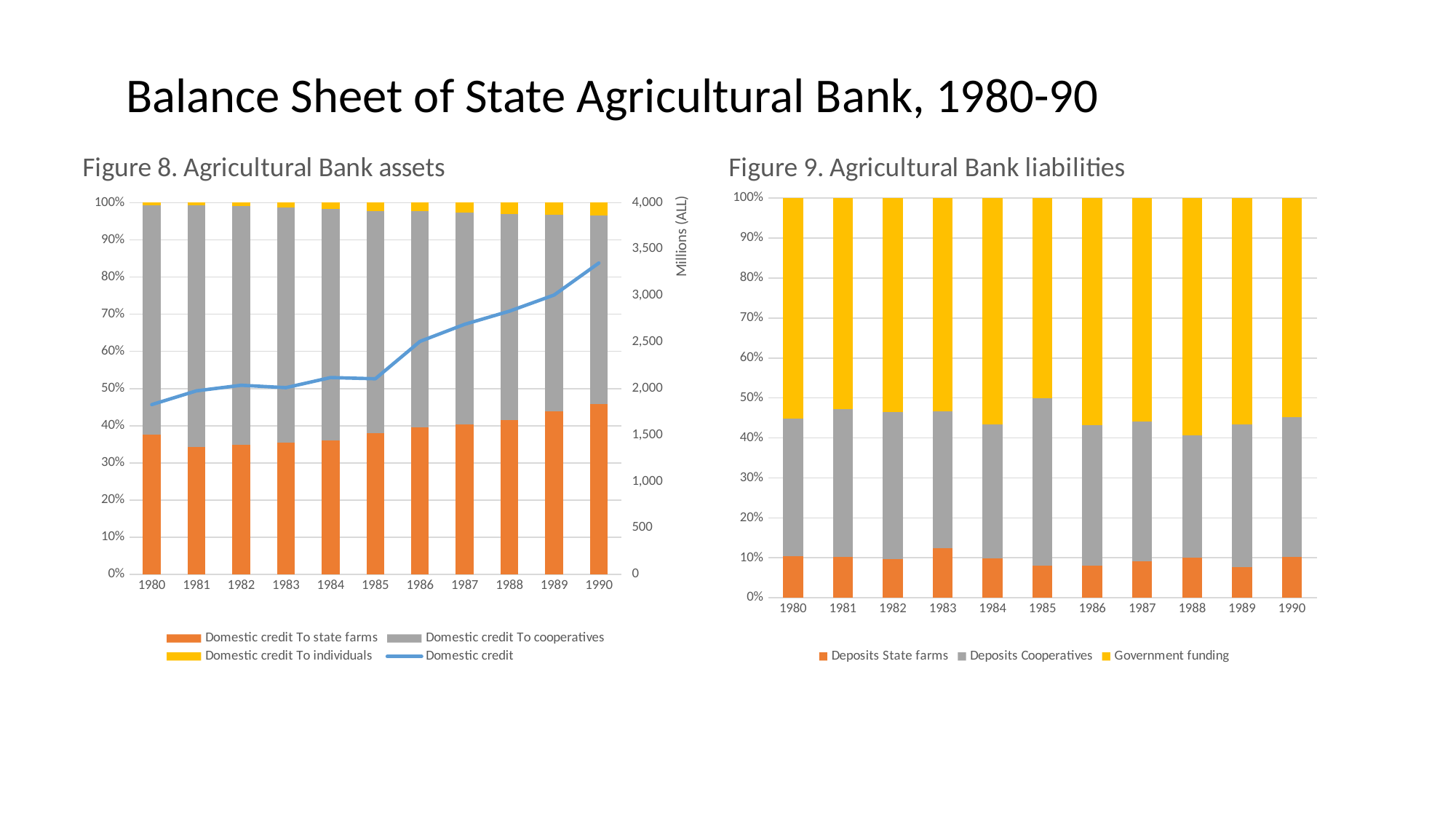

# Balance Sheet of State Agricultural Bank, 1980-90

### Chart: Figure 8. Agricultural Bank assets

| Category | Domestic credit | Domestic credit | Domestic credit | Domestic credit |
|---|---|---|---|---|
| 1980 | 689.0 | 1127.0 | 12.0 | 1828.0 |
| 1981 | 677.0 | 1284.0 | 15.0 | 1976.0 |
| 1982 | 710.0 | 1306.0 | 20.0 | 2036.0 |
| 1983 | 712.0 | 1271.0 | 27.0 | 2010.0 |
| 1984 | 765.0 | 1318.0 | 36.0 | 2119.0 |
| 1985 | 800.0 | 1260.0 | 46.0 | 2106.0 |
| 1986 | 993.0 | 1458.0 | 57.0 | 2508.0 |
| 1987 | 1085.0 | 1536.0 | 71.0 | 2692.0 |
| 1988 | 1175.0 | 1573.0 | 85.0 | 2833.0 |
| 1989 | 1317.0 | 1590.0 | 100.0 | 3007.0 |
| 1990 | 1538.0 | 1700.0 | 113.0 | 3351.0 |

### Chart: Figure 9. Agricultural Bank liabilities

| Category | Deposits | Deposits | Government funding |
|---|---|---|---|
| 1980 | 62.0 | 204.0 | 327.0 |
| 1981 | 69.0 | 248.0 | 355.0 |
| 1982 | 73.0 | 275.0 | 400.0 |
| 1983 | 96.0 | 264.0 | 412.0 |
| 1984 | 75.0 | 255.0 | 432.0 |
| 1985 | 69.0 | 361.0 | 432.0 |
| 1986 | 65.0 | 286.0 | 463.0 |
| 1987 | 78.0 | 300.0 | 480.0 |
| 1988 | 83.0 | 256.0 | 494.0 |
| 1989 | 76.0 | 349.0 | 555.0 |
| 1990 | 104.0 | 359.0 | 562.0 |